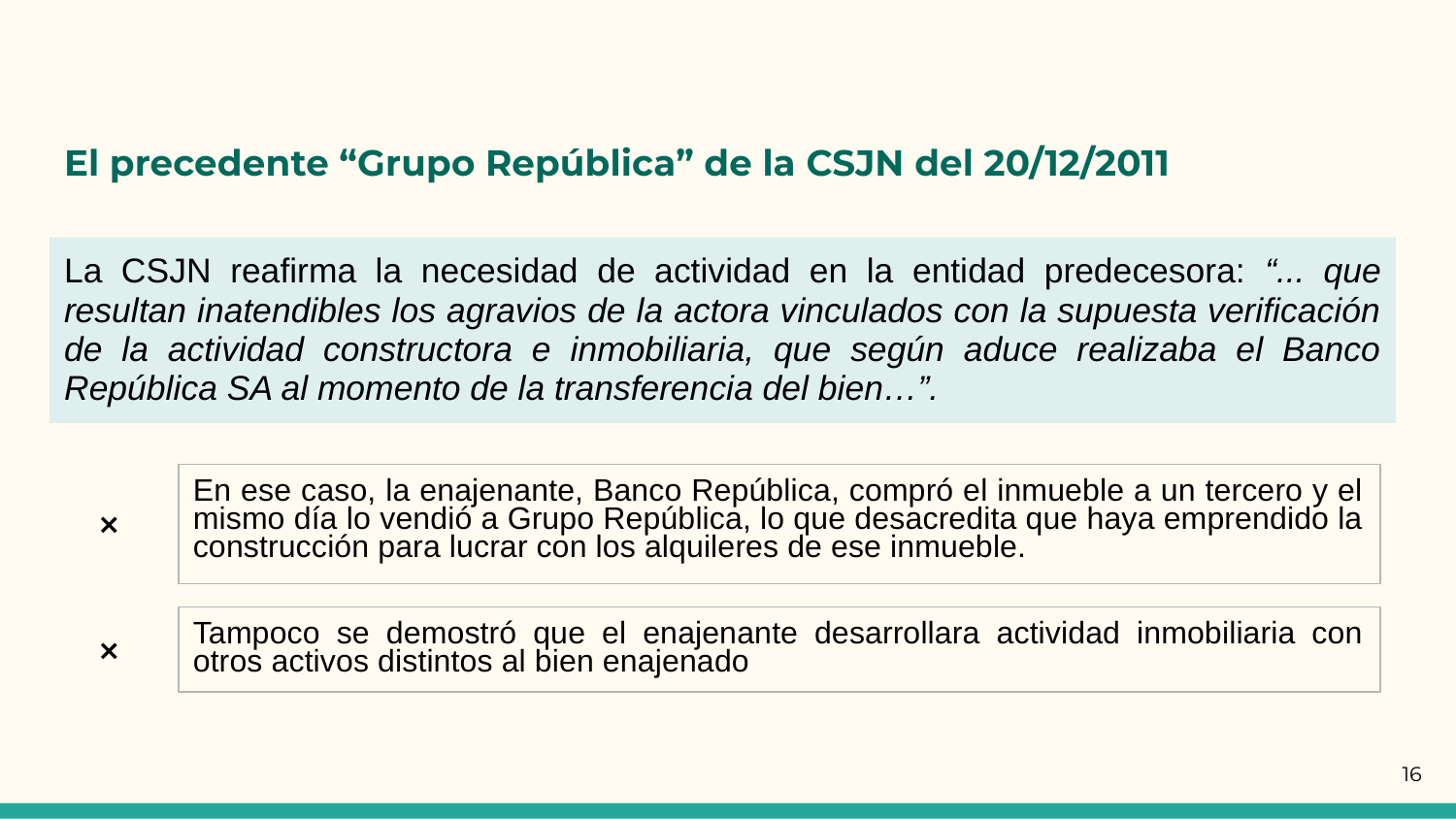

# El precedente “Grupo República” de la CSJN del 20/12/2011
La CSJN reafirma la necesidad de actividad en la entidad predecesora: “... que resultan inatendibles los agravios de la actora vinculados con la supuesta verificación de la actividad constructora e inmobiliaria, que según aduce realizaba el Banco República SA al momento de la transferencia del bien…”.
En ese caso, la enajenante, Banco República, compró el inmueble a un tercero y el mismo día lo vendió a Grupo República, lo que desacredita que haya emprendido la construcción para lucrar con los alquileres de ese inmueble.
❌
Tampoco se demostró que el enajenante desarrollara actividad inmobiliaria con otros activos distintos al bien enajenado
❌
16